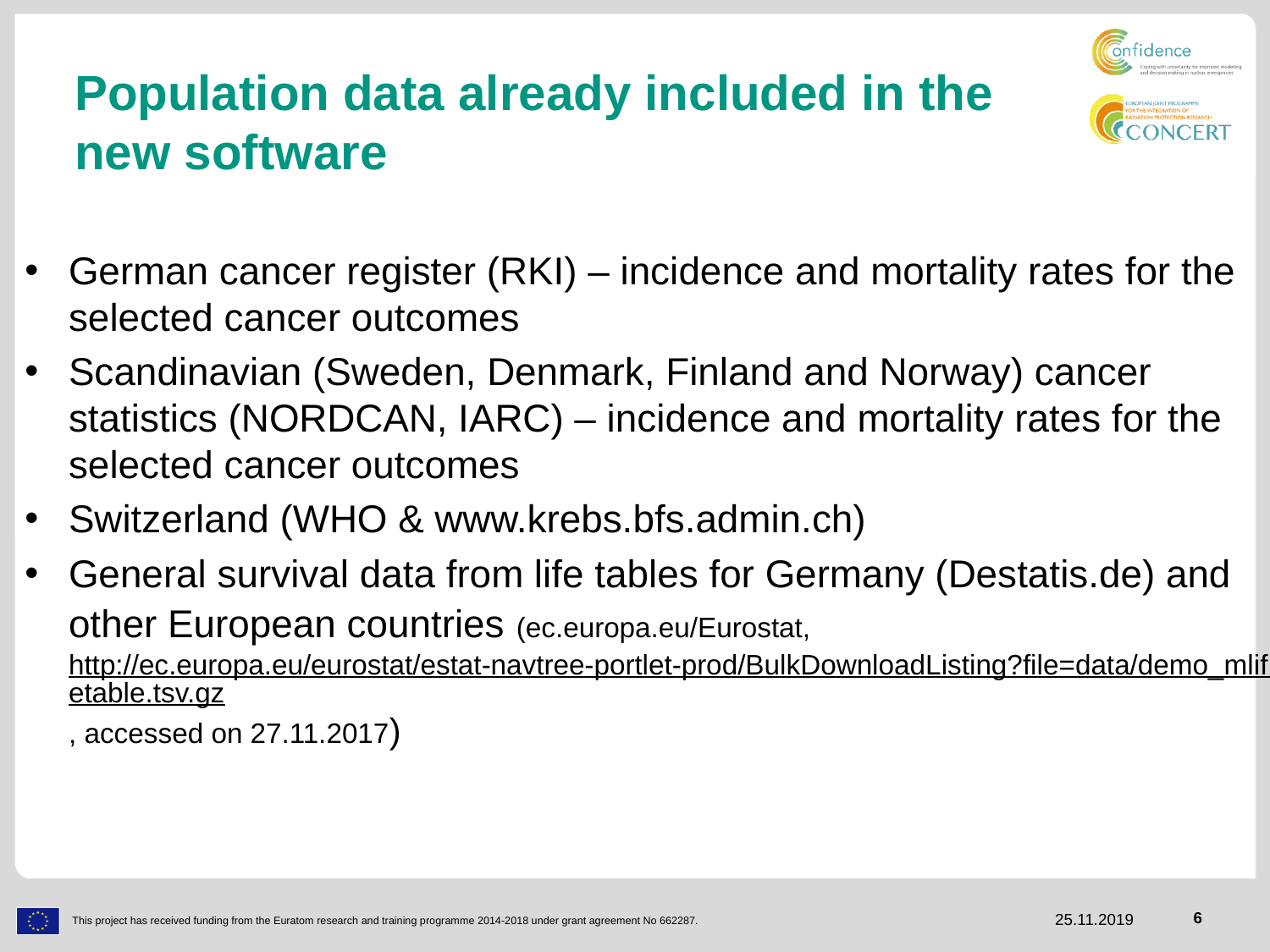

Population data already included in the new software
German cancer register (RKI) – incidence and mortality rates for the selected cancer outcomes
Scandinavian (Sweden, Denmark, Finland and Norway) cancer statistics (NORDCAN, IARC) – incidence and mortality rates for the selected cancer outcomes
Switzerland (WHO & www.krebs.bfs.admin.ch)
General survival data from life tables for Germany (Destatis.de) and other European countries (ec.europa.eu/Eurostat,
http://ec.europa.eu/eurostat/estat-navtree-portlet-prod/BulkDownloadListing?file=data/demo_mlifetable.tsv.gz, accessed on 27.11.2017)